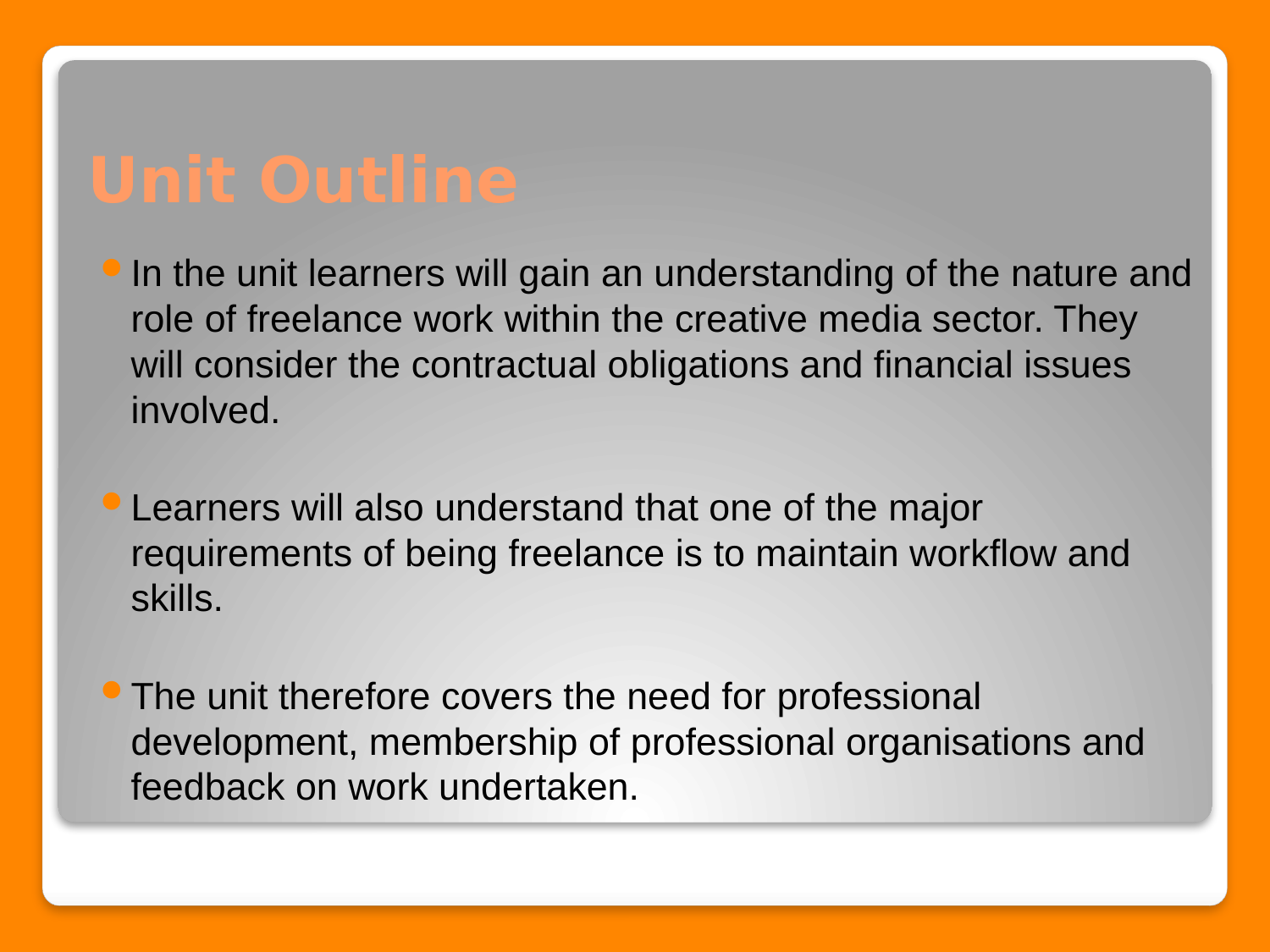

# Unit Outline
In the unit learners will gain an understanding of the nature and role of freelance work within the creative media sector. They will consider the contractual obligations and financial issues involved.

Learners will also understand that one of the major requirements of being freelance is to maintain workflow and skills.

The unit therefore covers the need for professional development, membership of professional organisations and feedback on work undertaken.